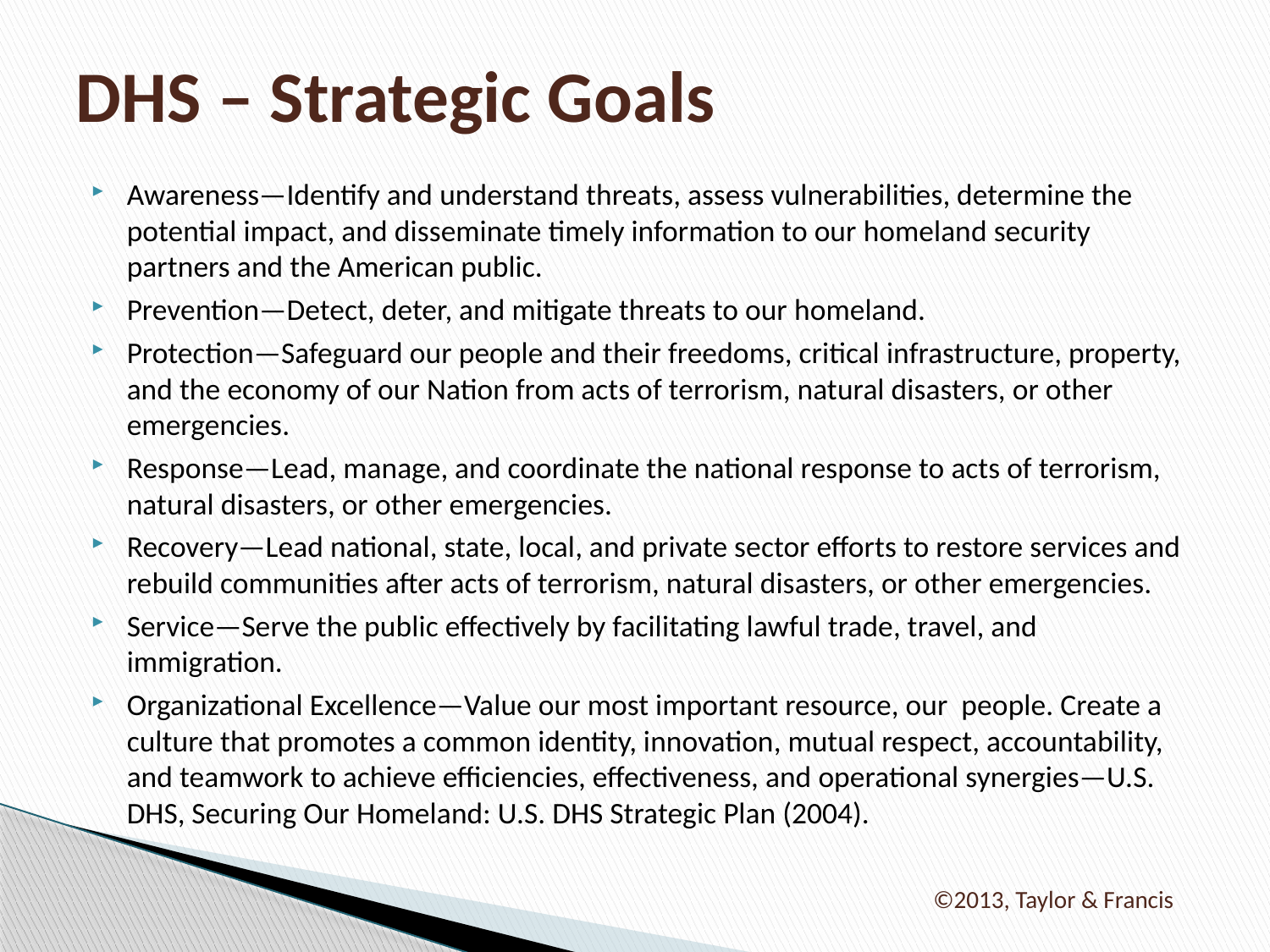

# DHS – Strategic Goals
Awareness—Identify and understand threats, assess vulnerabilities, determine the potential impact, and disseminate timely information to our homeland security partners and the American public.
Prevention—Detect, deter, and mitigate threats to our homeland.
Protection—Safeguard our people and their freedoms, critical infrastructure, property, and the economy of our Nation from acts of terrorism, natural disasters, or other emergencies.
Response—Lead, manage, and coordinate the national response to acts of terrorism, natural disasters, or other emergencies.
Recovery—Lead national, state, local, and private sector efforts to restore services and rebuild communities after acts of terrorism, natural disasters, or other emergencies.
Service—Serve the public effectively by facilitating lawful trade, travel, and immigration.
Organizational Excellence—Value our most important resource, our  people. Create a culture that promotes a common identity, innovation, mutual respect, accountability, and teamwork to achieve efficiencies, effectiveness, and operational synergies—U.S. DHS, Securing Our Homeland: U.S. DHS Strategic Plan (2004).
©2013, Taylor & Francis